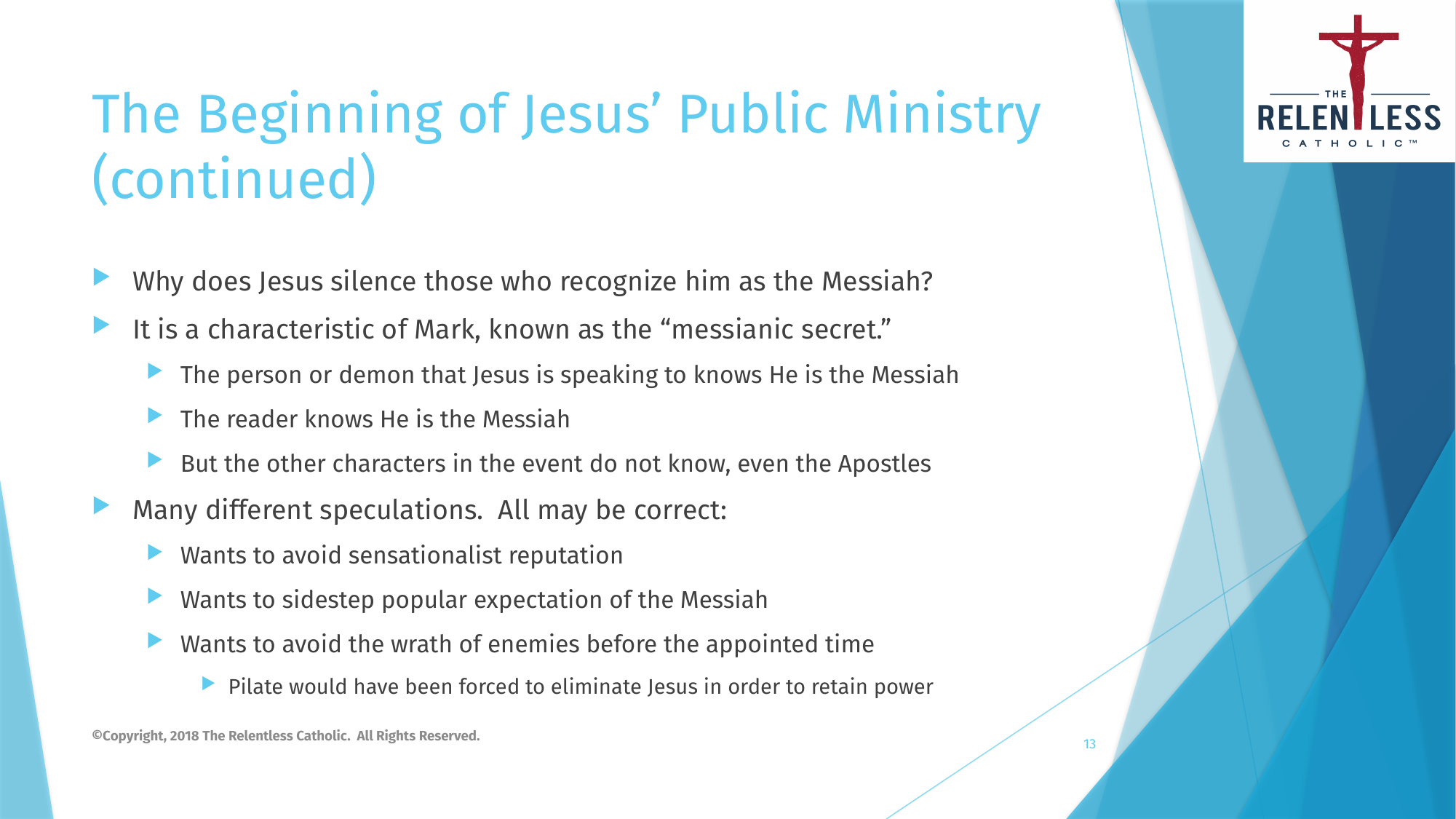

# The Beginning of Jesus’ Public Ministry (continued)
Why does Jesus silence those who recognize him as the Messiah?
It is a characteristic of Mark, known as the “messianic secret.”
The person or demon that Jesus is speaking to knows He is the Messiah
The reader knows He is the Messiah
But the other characters in the event do not know, even the Apostles
Many different speculations.  All may be correct:
Wants to avoid sensationalist reputation
Wants to sidestep popular expectation of the Messiah
Wants to avoid the wrath of enemies before the appointed time
Pilate would have been forced to eliminate Jesus in order to retain power

©Copyright, 2018 The Relentless Catholic.  All Rights Reserved.

13